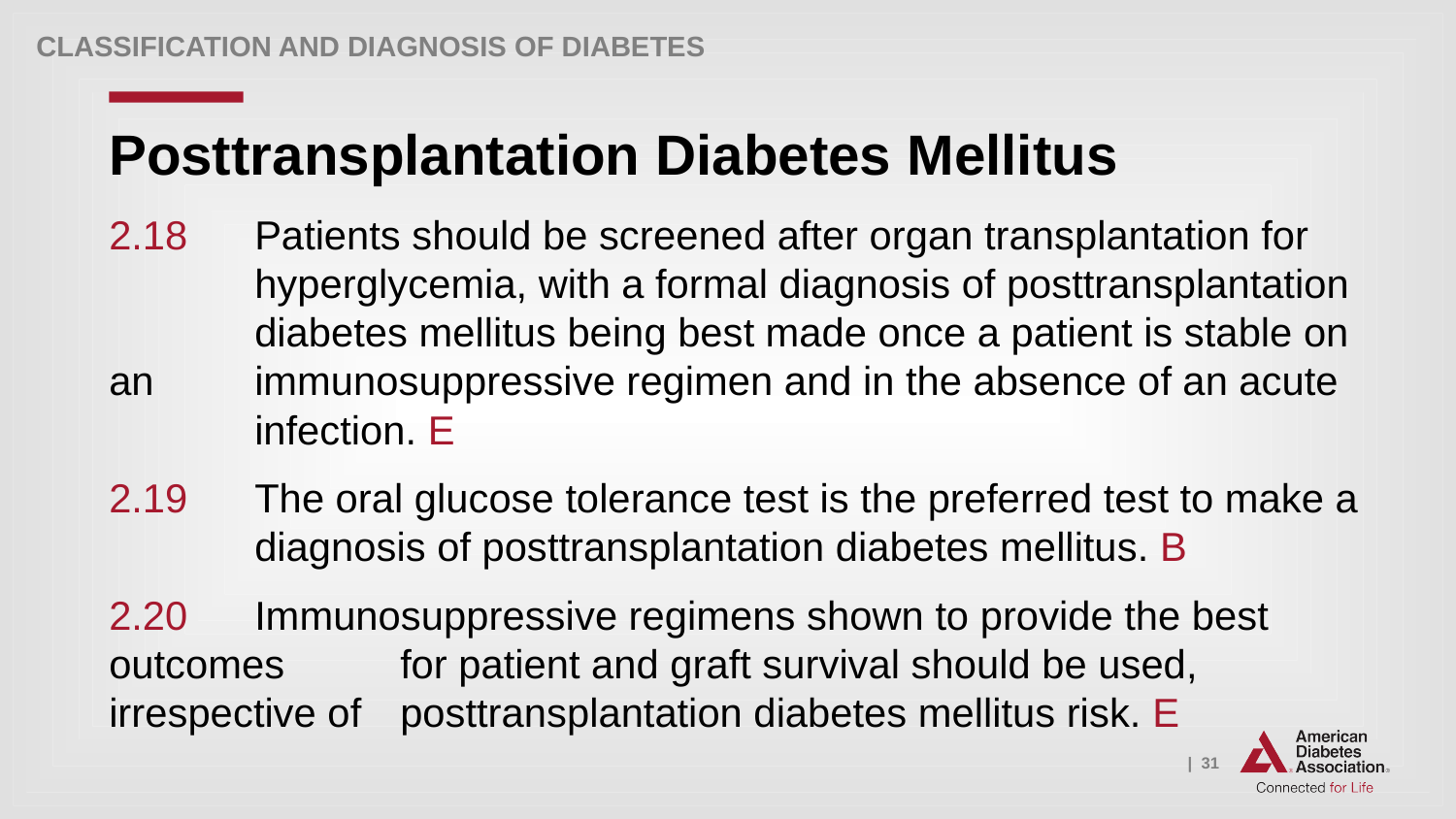

Classification and Diagnosis of Diabetes
# Posttransplantation Diabetes Mellitus
2.18 	Patients should be screened after organ transplantation for 	hyperglycemia, with a formal diagnosis of posttransplantation 	diabetes mellitus being best made once a patient is stable on an 	immunosuppressive regimen and in the absence of an acute 	infection. E
2.19 	The oral glucose tolerance test is the preferred test to make a 	diagnosis of posttransplantation diabetes mellitus. B
2.20 	Immunosuppressive regimens shown to provide the best outcomes	for patient and graft survival should be used, irrespective of 	posttransplantation diabetes mellitus risk. E